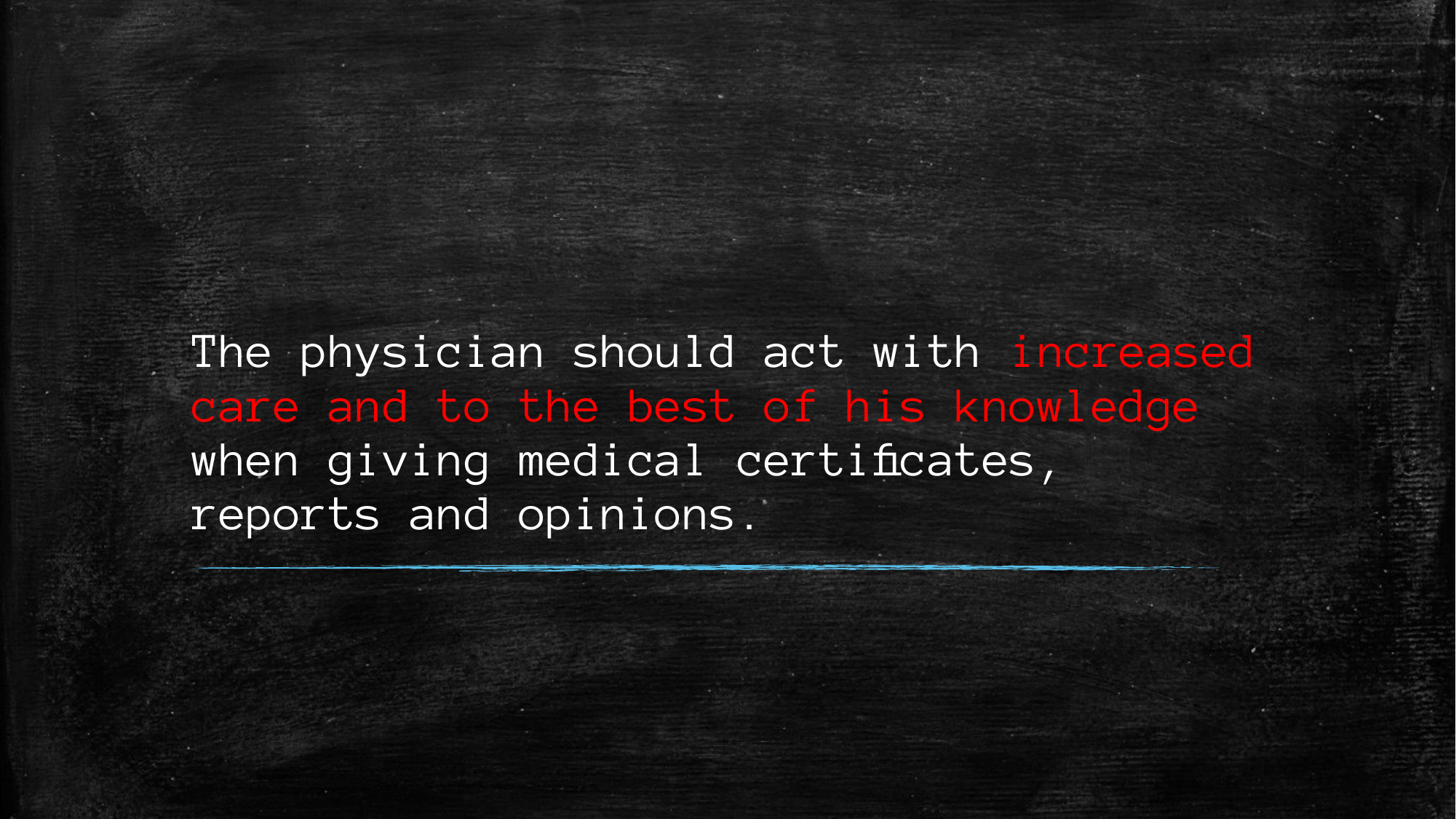

# The physician should act with increased care and to the best of his knowledge when giving medical certiﬁcates, reports and opinions.